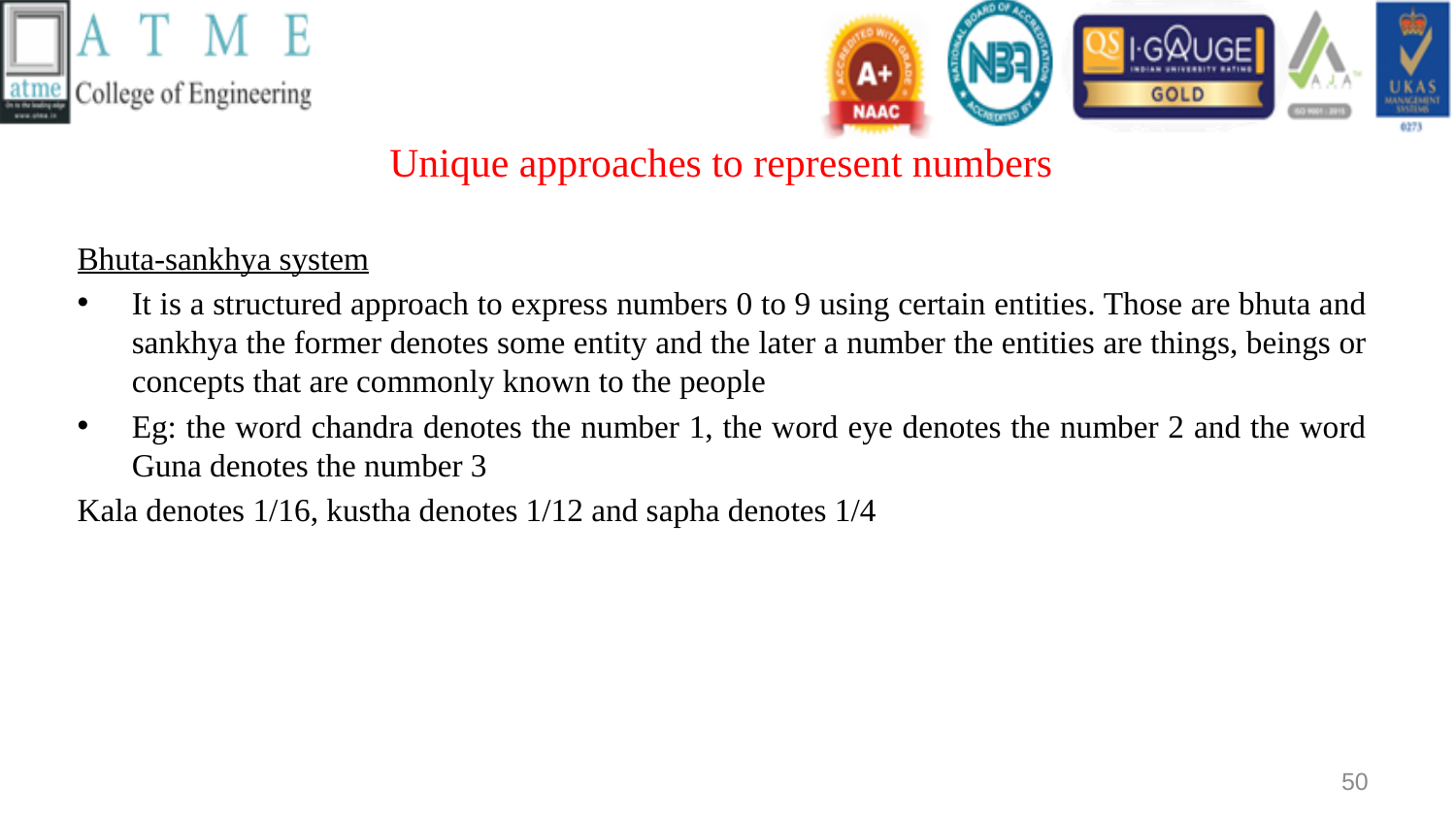

# Unique approaches to represent numbers
Bhuta-sankhya system
It is a structured approach to express numbers 0 to 9 using certain entities. Those are bhuta and sankhya the former denotes some entity and the later a number the entities are things, beings or concepts that are commonly known to the people
Eg: the word chandra denotes the number 1, the word eye denotes the number 2 and the word Guna denotes the number 3
Kala denotes 1/16, kustha denotes 1/12 and sapha denotes 1/4
50